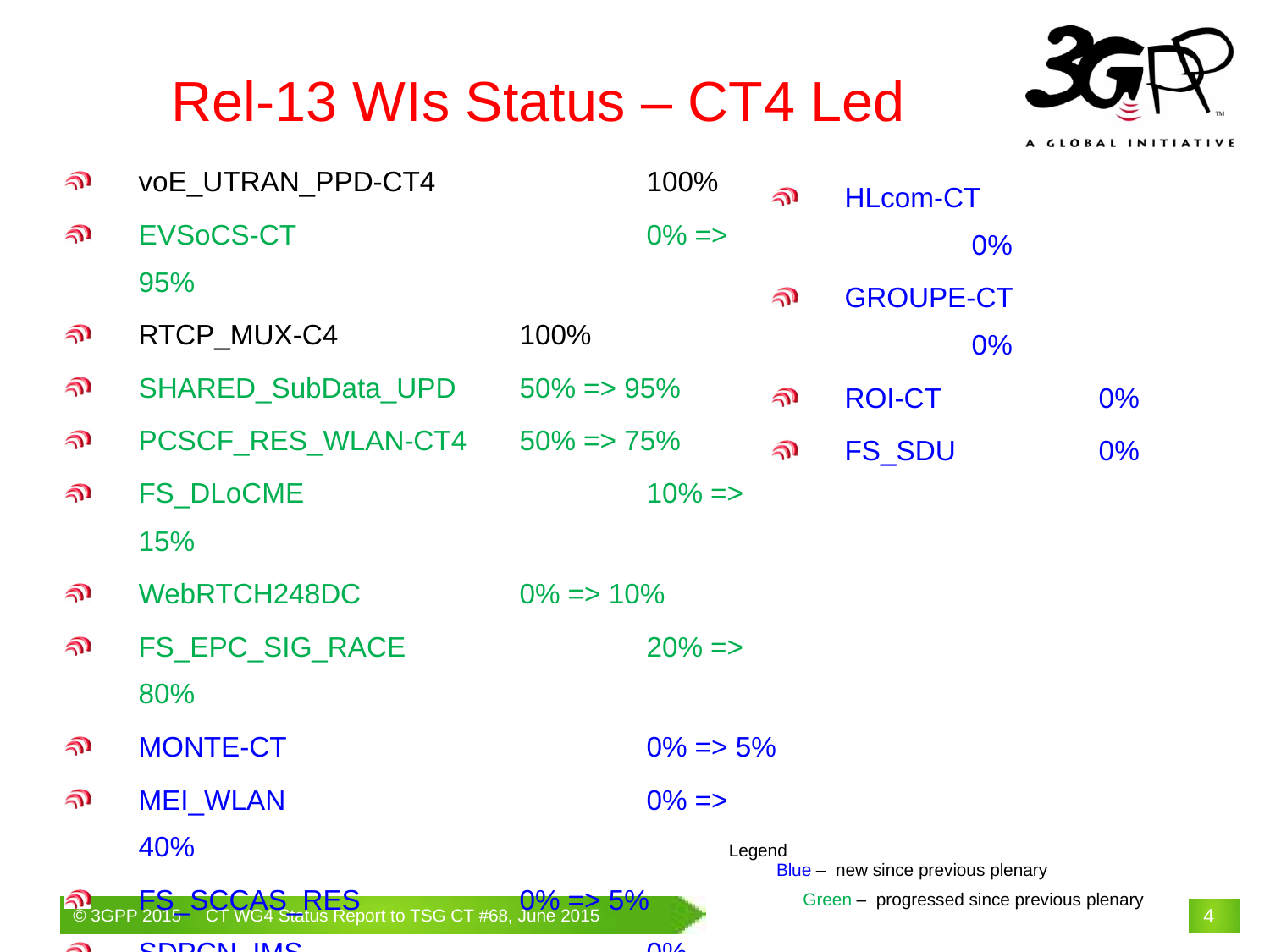

Rel-13 WIs Status – CT4 Led
voE_UTRAN_PPD-CT4		100%
EVSoCS-CT			0% => 95%
RTCP_MUX-C4		100%
SHARED_SubData_UPD	50% => 95%
PCSCF_RES_WLAN-CT4	50% => 75%
FS_DLoCME			10% => 15%
WebRTCH248DC		0% => 10%
FS_EPC_SIG_RACE		20% => 80%
MONTE-CT			0% => 5%
MEI_WLAN			0% => 40%
FS_SCCAS_RES		0% => 5%
SDPCN_IMS			0%

HLcom-CT		0%
GROUPE-CT		0%
ROI-CT		0%
FS_SDU		0%

Legend
Blue –  new since previous plenary
	Green –  progressed since previous plenary